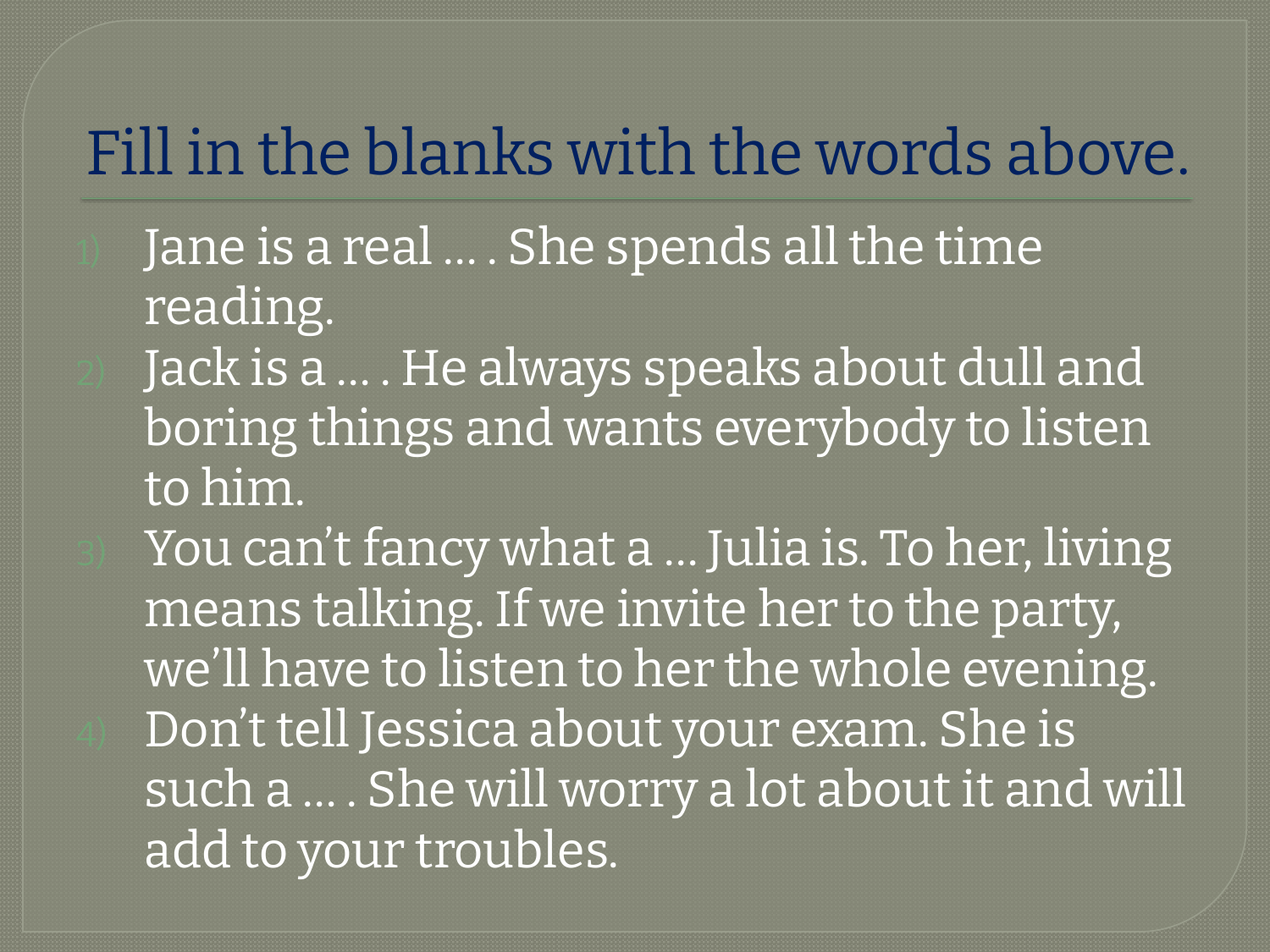

# Fill in the blanks with the words above.
Jane is a real … . She spends all the time reading.
Jack is a … . He always speaks about dull and boring things and wants everybody to listen to him.
You can’t fancy what a … Julia is. To her, living means talking. If we invite her to the party, we’ll have to listen to her the whole evening.
Don’t tell Jessica about your exam. She is such a … . She will worry a lot about it and will add to your troubles.